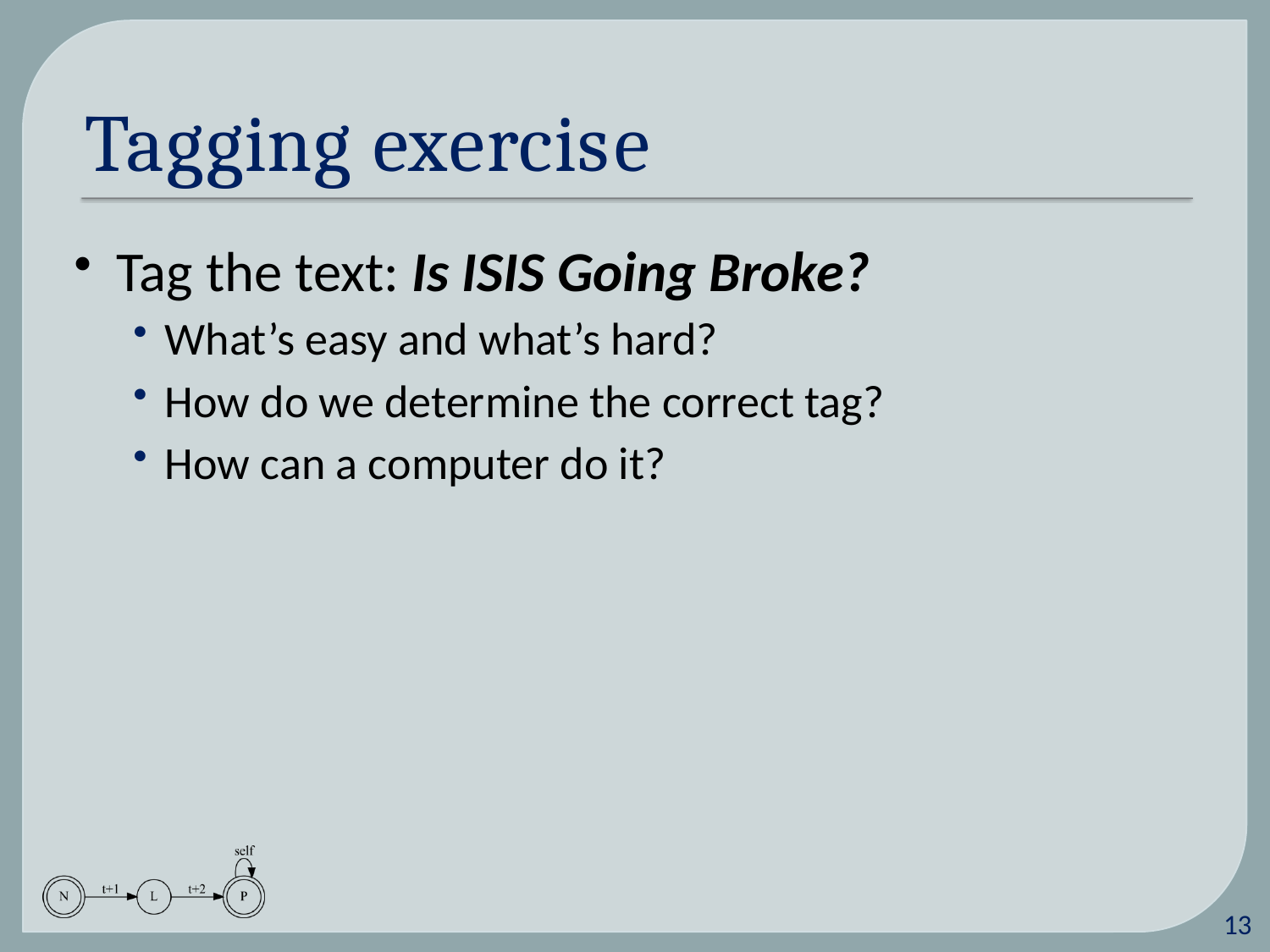

# Tagging exercise
Tag the text: Is ISIS Going Broke?
What’s easy and what’s hard?
How do we determine the correct tag?
How can a computer do it?

13